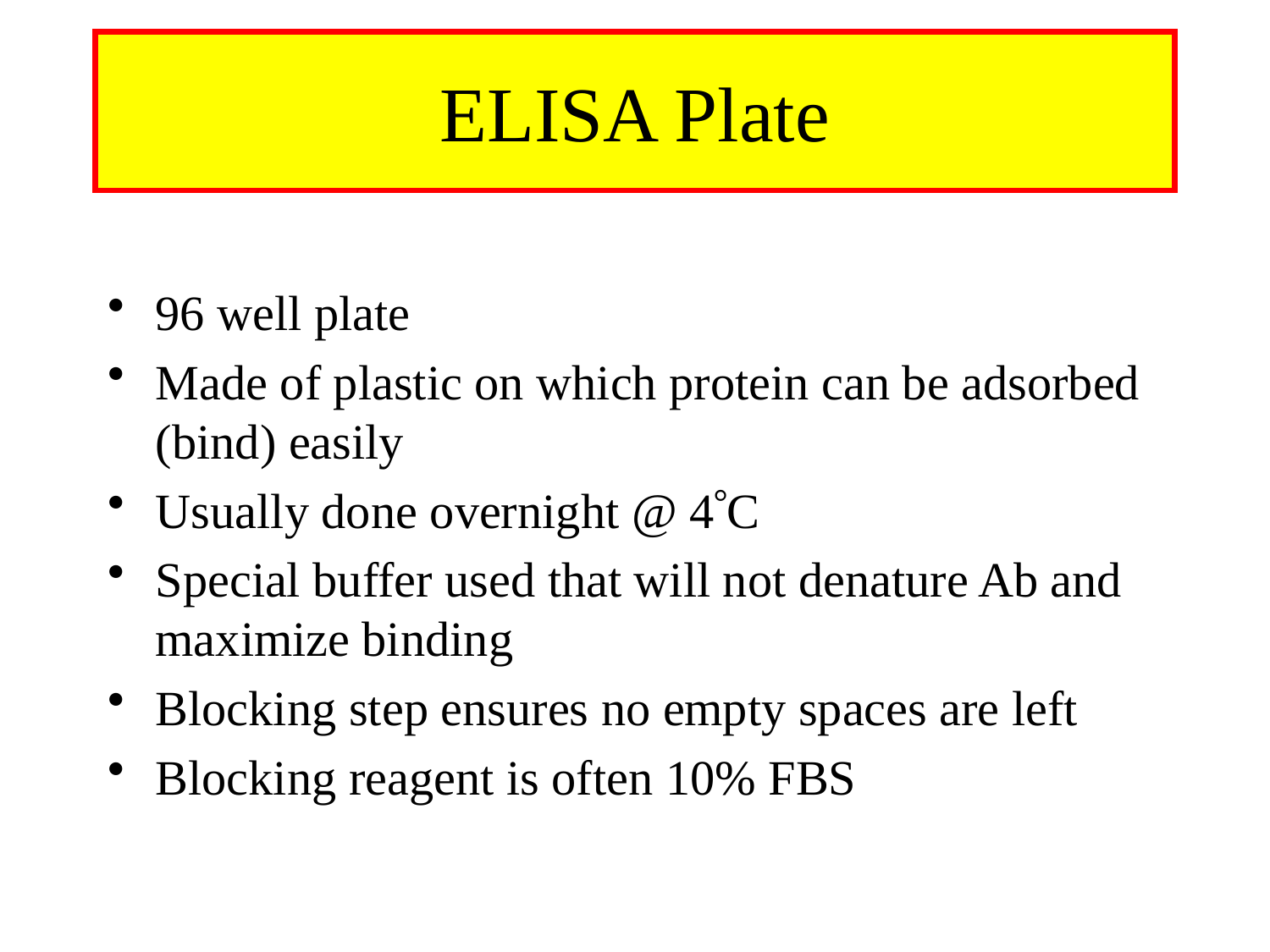

# ELISA Plate
96 well plate
Made of plastic on which protein can be adsorbed (bind) easily
Usually done overnight @ 4°C
Special buffer used that will not denature Ab and maximize binding
Blocking step ensures no empty spaces are left
Blocking reagent is often 10% FBS